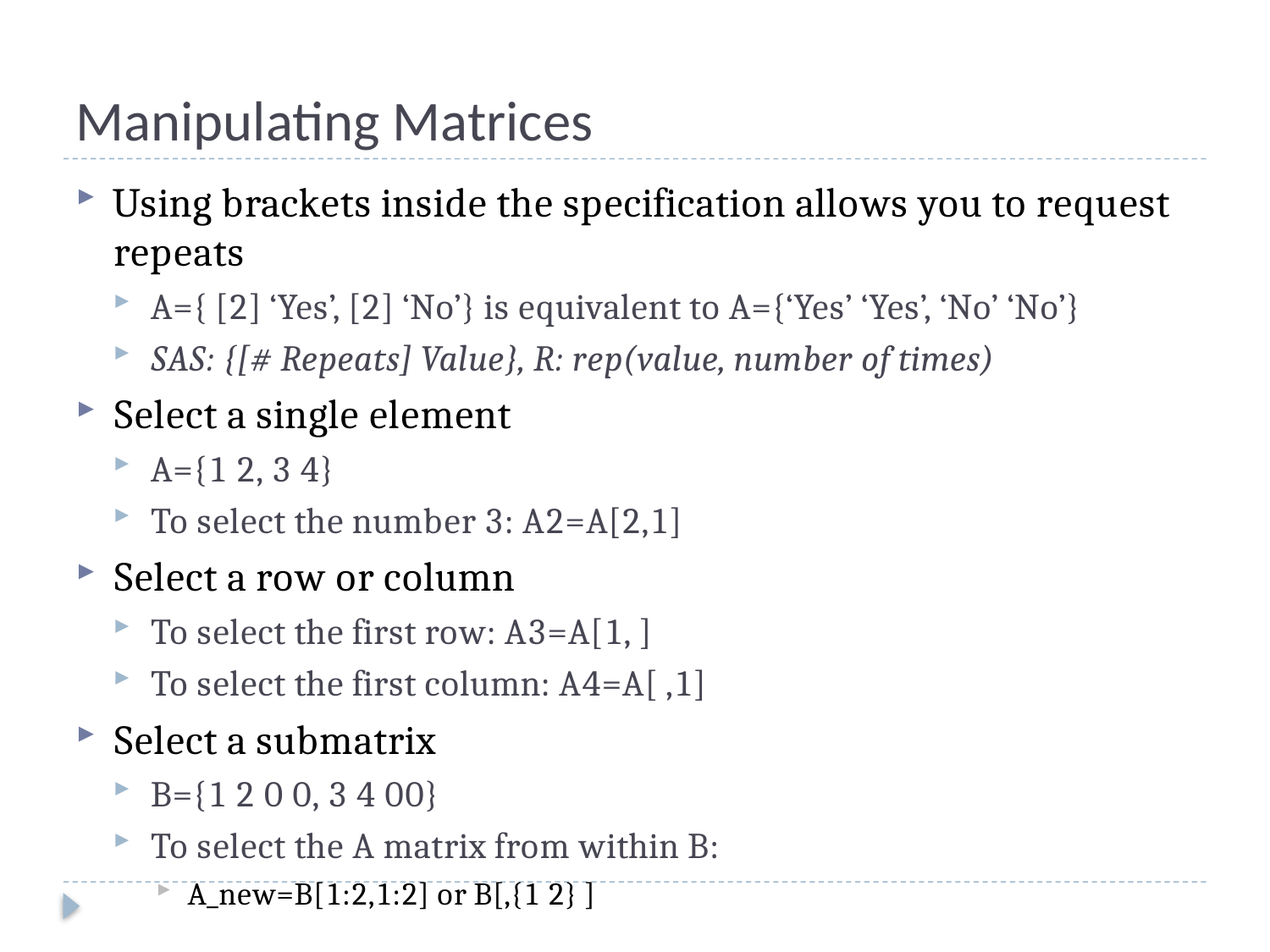

# Manipulating Matrices
Using brackets inside the specification allows you to request repeats
A={ [2] ‘Yes’, [2] ‘No’} is equivalent to A={‘Yes’ ‘Yes’, ‘No’ ‘No’}
SAS: {[# Repeats] Value}, R: rep(value, number of times)
Select a single element
A={1 2, 3 4}
To select the number 3: A2=A[2,1]
Select a row or column
To select the first row: A3=A[1, ]
To select the first column: A4=A[ ,1]
Select a submatrix
B={1 2 0 0, 3 4 00}
To select the A matrix from within B:
A_new=B[1:2,1:2] or B[,{1 2} ]